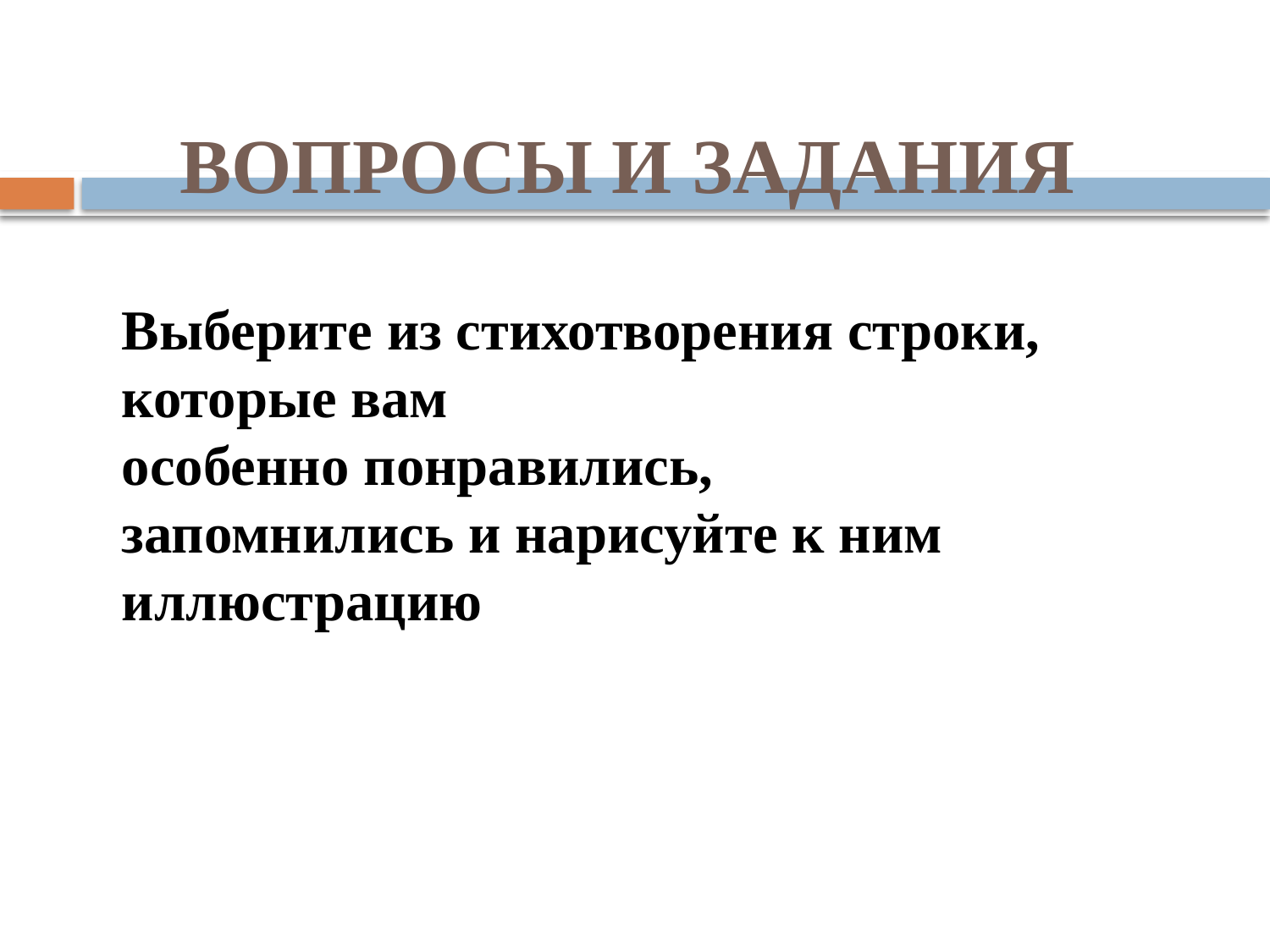

# ВОПРОСЫ И ЗАДАНИЯ
Выберите из стихотворения строки, которые вам
особенно понравились,
запомнились и нарисуйте к ним
иллюстрацию